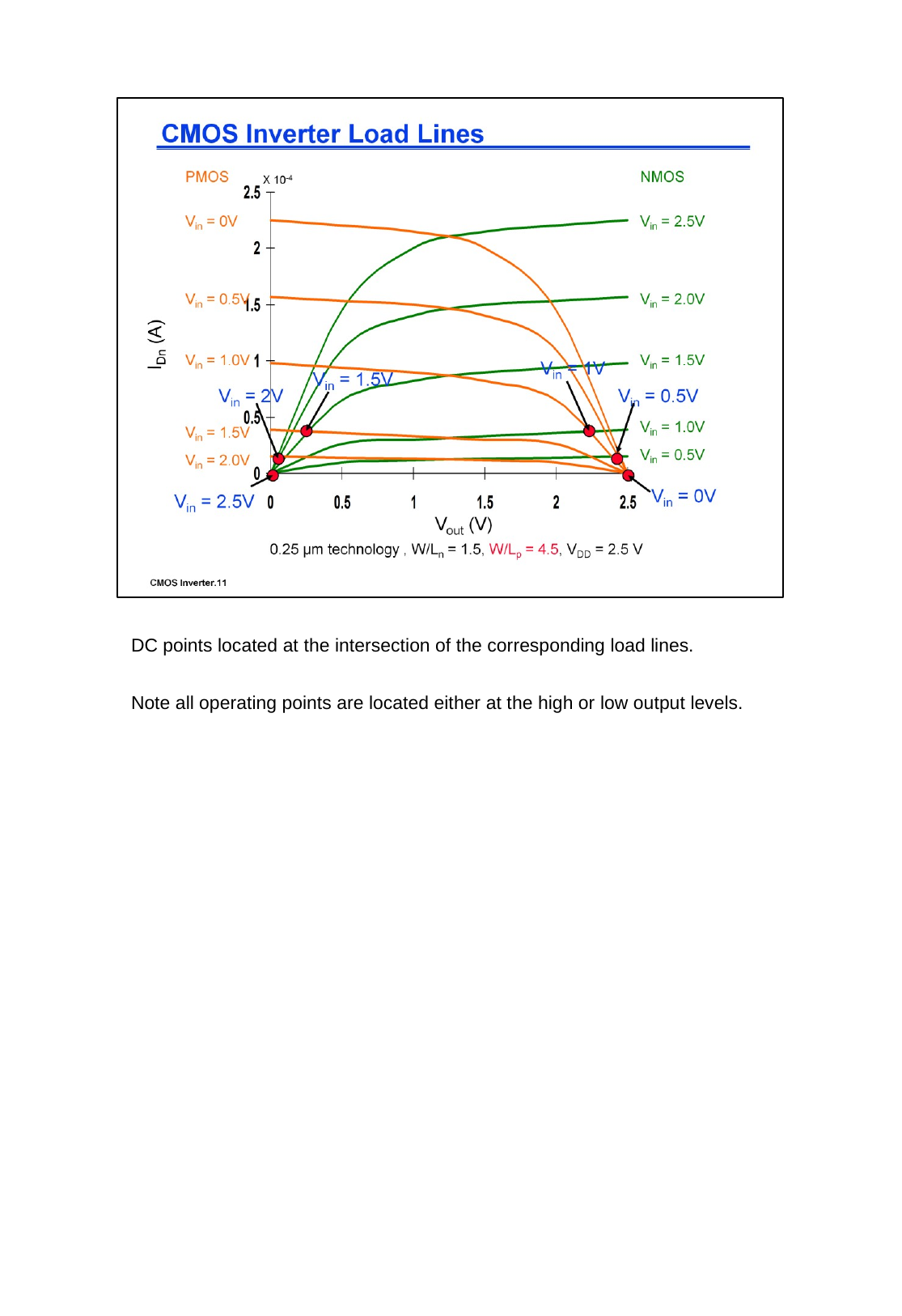

DC points located at the intersection of the corresponding load lines.
Note all operating points are located either at the high or low output levels.